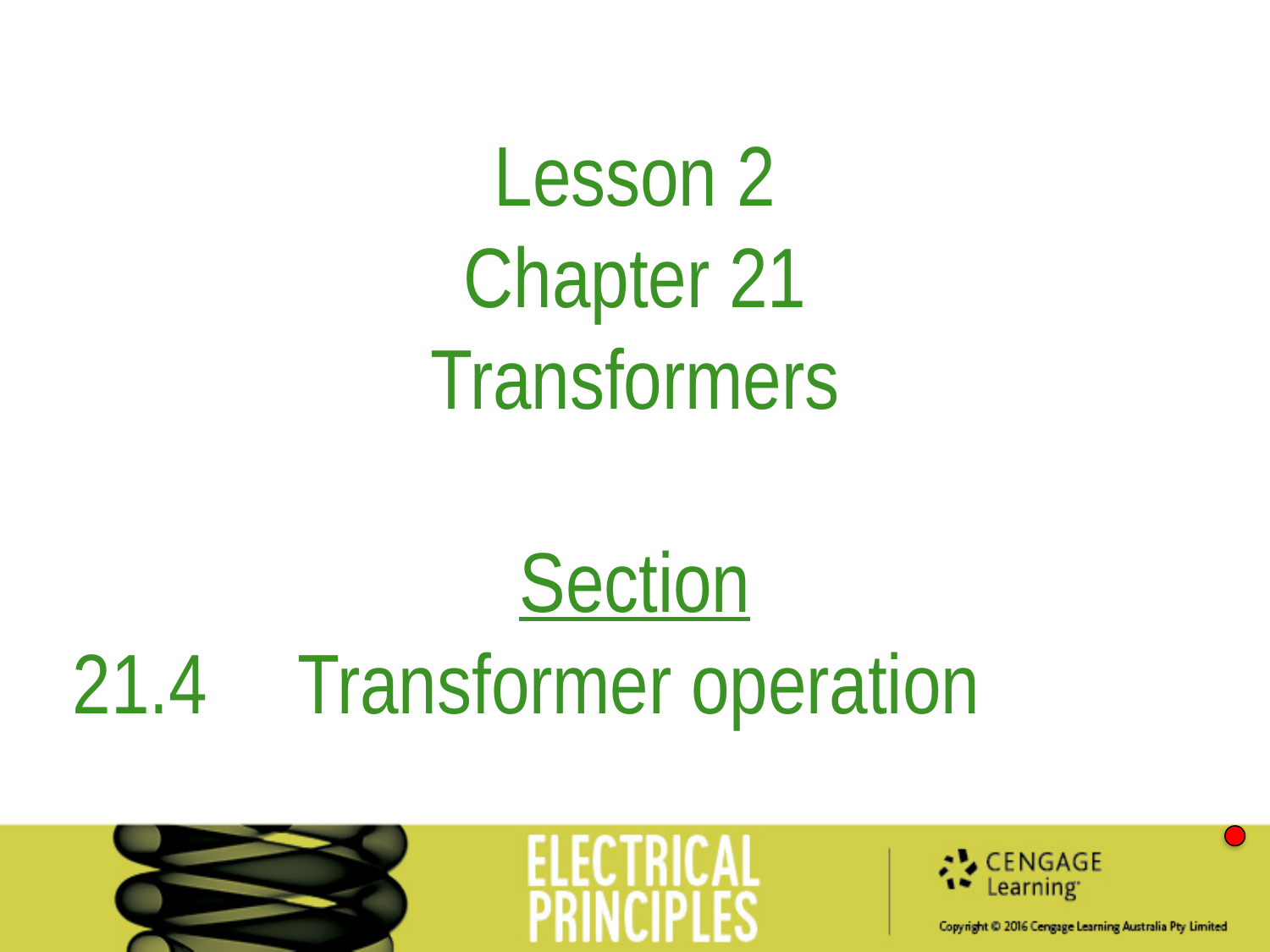

Lesson 2
Chapter 21
Transformers

Section
21.4	Transformer operation